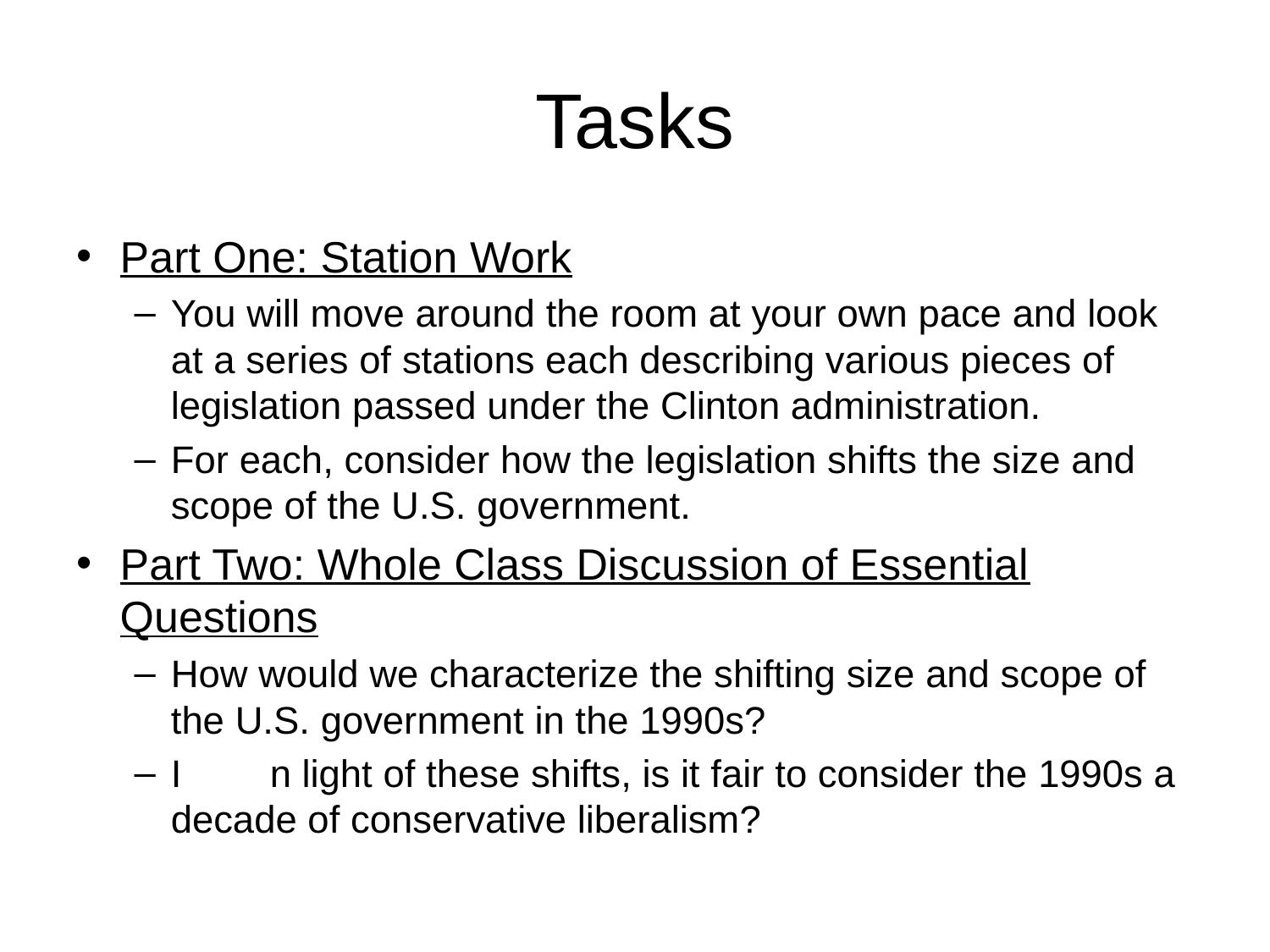

# Tasks
Part One: Station Work
You will move around the room at your own pace and look at a series of stations each describing various pieces of legislation passed under the Clinton administration.
For each, consider how the legislation shifts the size and scope of the U.S. government.
Part Two: Whole Class Discussion of Essential Questions
How would we characterize the shifting size and scope of the U.S. government in the 1990s?
I	n light of these shifts, is it fair to consider the 1990s a decade of conservative liberalism?